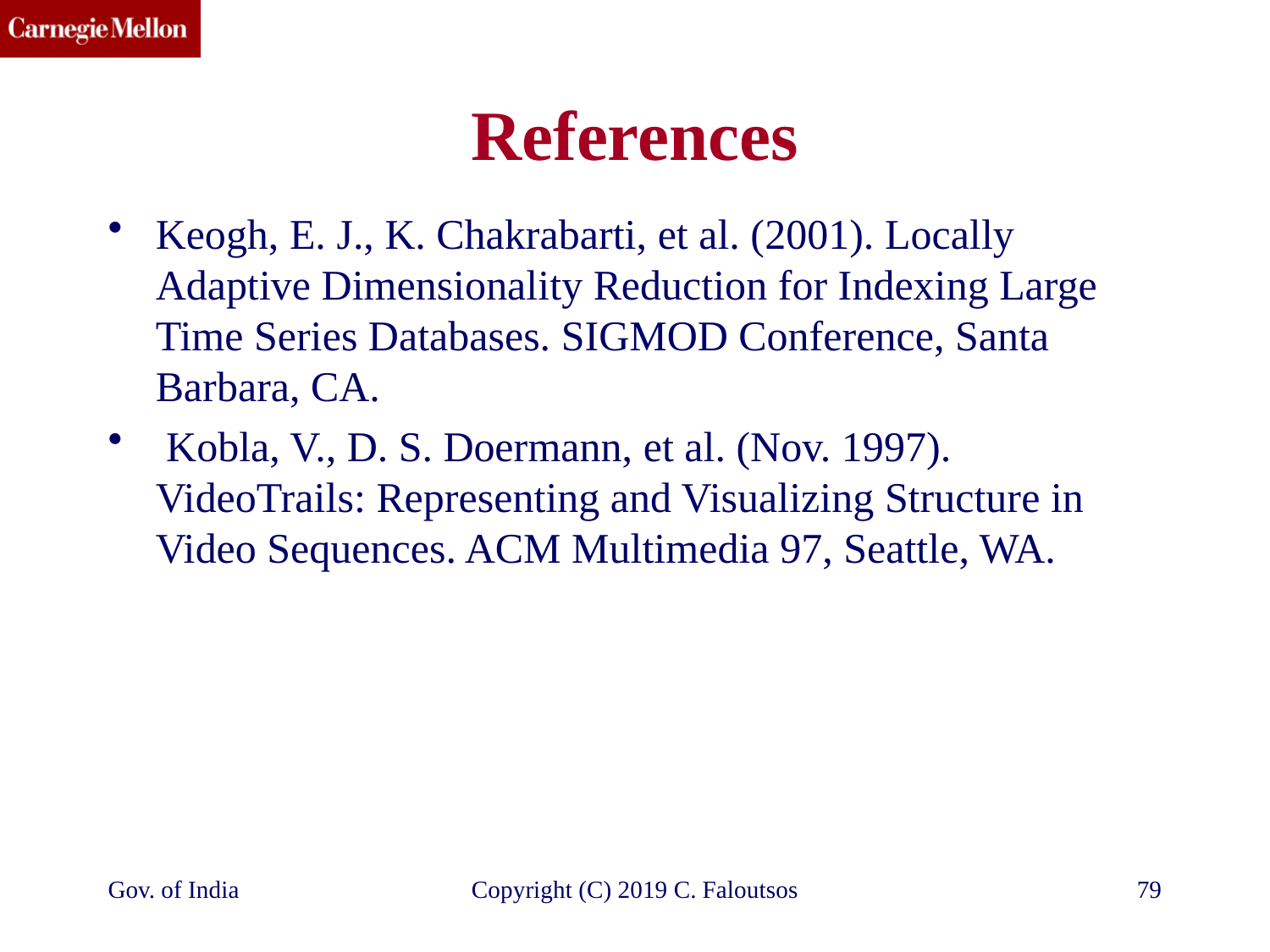

# References
Keogh, E. J., K. Chakrabarti, et al. (2001). Locally Adaptive Dimensionality Reduction for Indexing Large Time Series Databases. SIGMOD Conference, Santa Barbara, CA.
 Kobla, V., D. S. Doermann, et al. (Nov. 1997). VideoTrails: Representing and Visualizing Structure in Video Sequences. ACM Multimedia 97, Seattle, WA.
Gov. of India
Copyright (C) 2019 C. Faloutsos
79